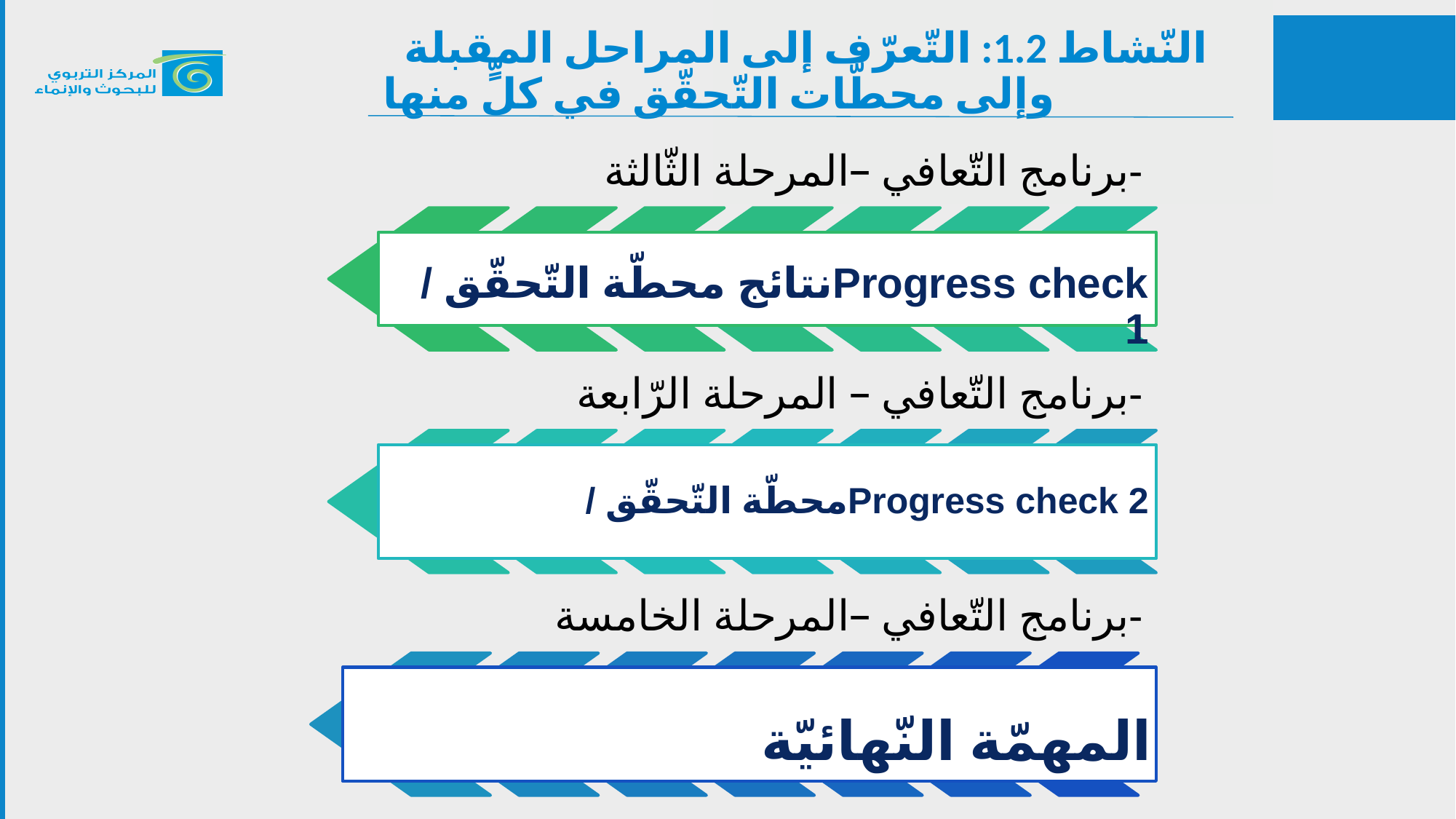

النّشاط 1.2: التّعرّف إلى المراحل المقبلة
                 وإلى محطّات التّحقّق في كلٍّ منها
برنامج التّعافي –المرحلة الثّالثة-

/ نتائج محطّة التّحقّقProgress check 1
برنامج التّعافي – المرحلة الرّابعة-
/ محطّة التّحقّقProgress check 2
برنامج التّعافي –المرحلة الخامسة-

المهمّة النّهائيّة